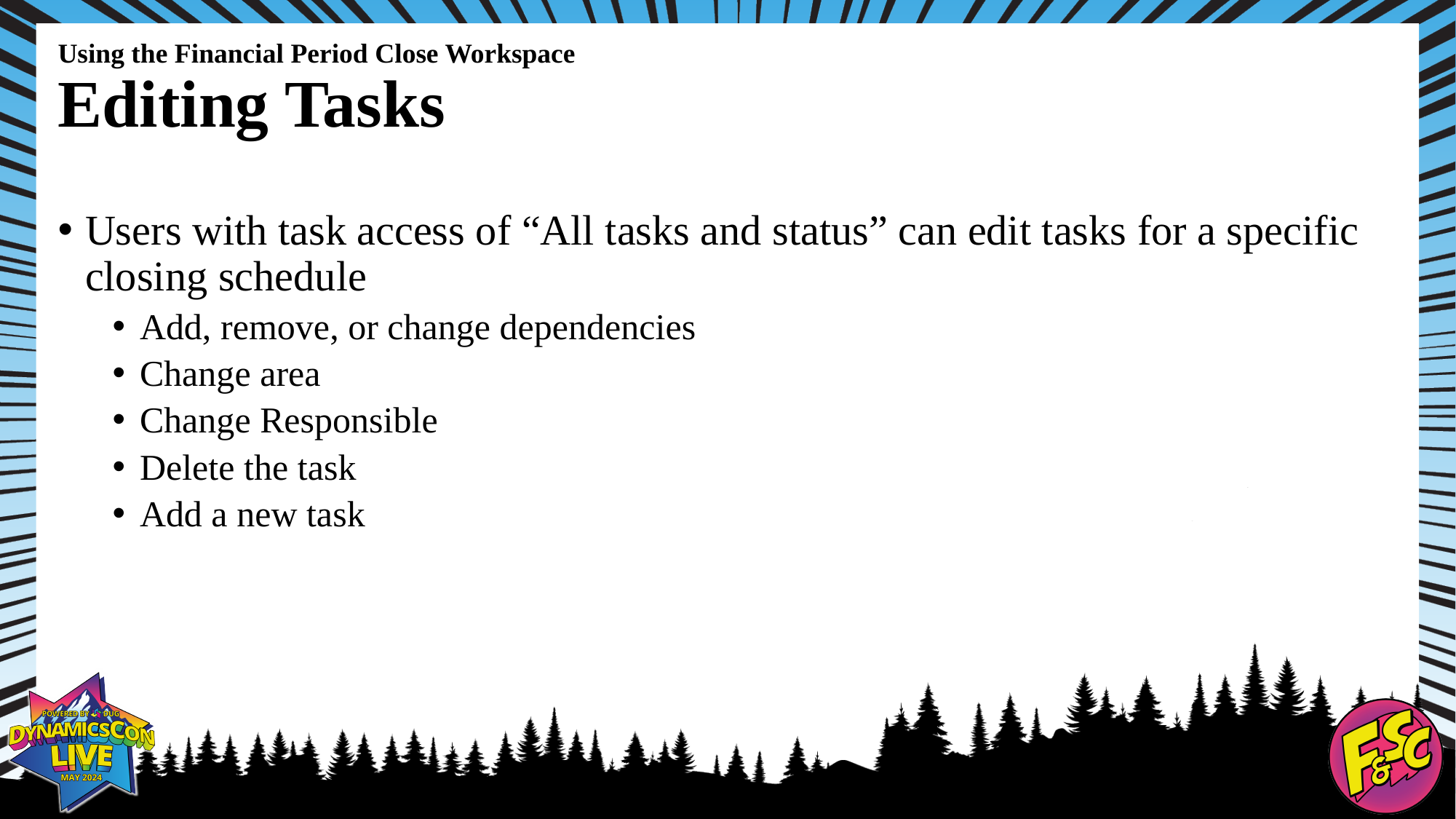

# Using the Financial Period Close Workspace Editing Tasks
Users with task access of “All tasks and status” can edit tasks for a specific closing schedule
Add, remove, or change dependencies
Change area
Change Responsible
Delete the task
Add a new task